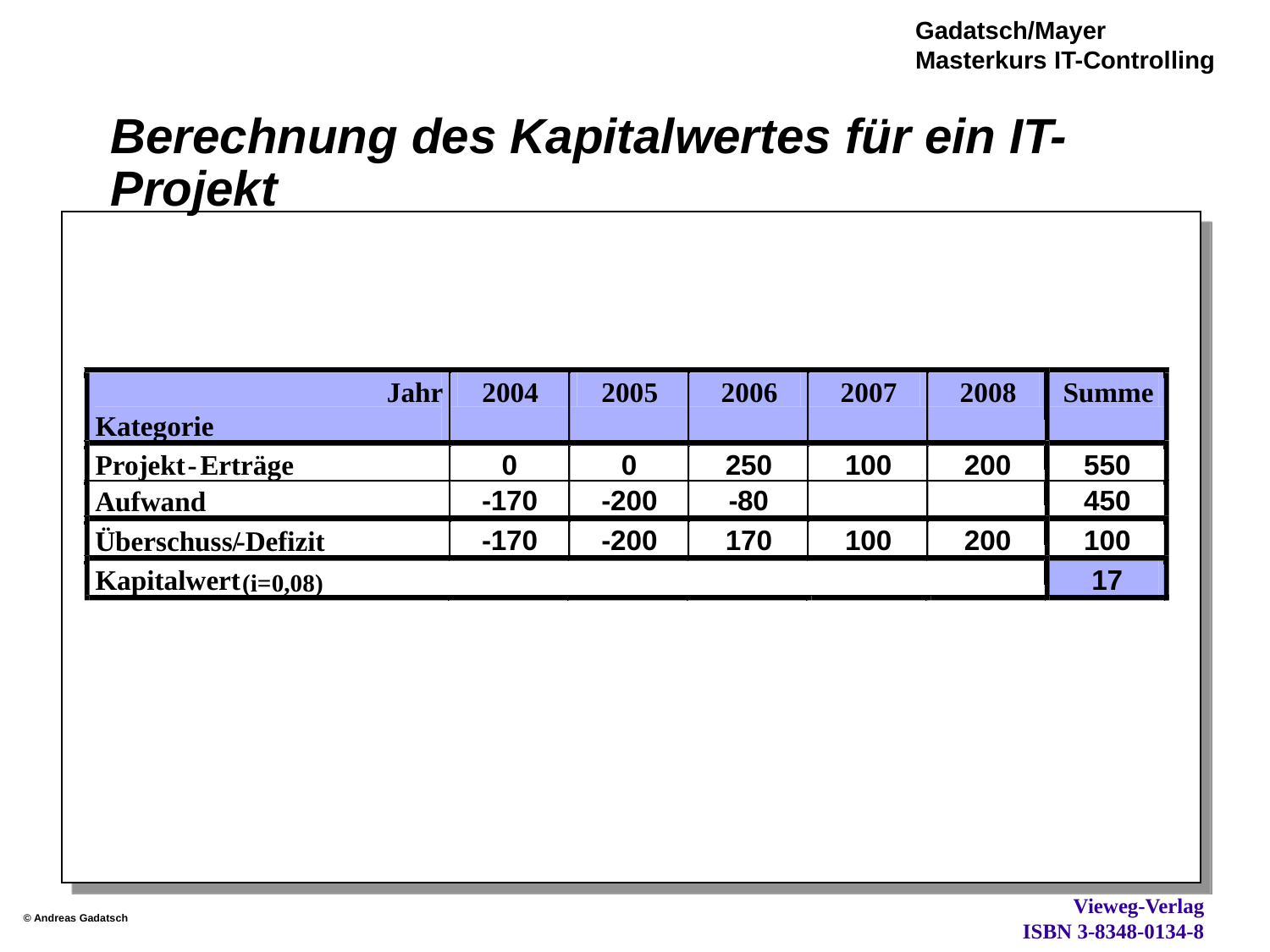

# Berechnung des Kapitalwertes für ein IT-Projekt

Jahr
2004

2005

2006

2007

2008

Summe

Kategorie

0

0

250

100

200

550

Projekt
-
Erträge

-
170

-
200

-
80

450

Aufwand

-
170

-
200

170

100

200

100

Überschuss/
-
Defizit

17

Kapitalwert

(i=0,08)